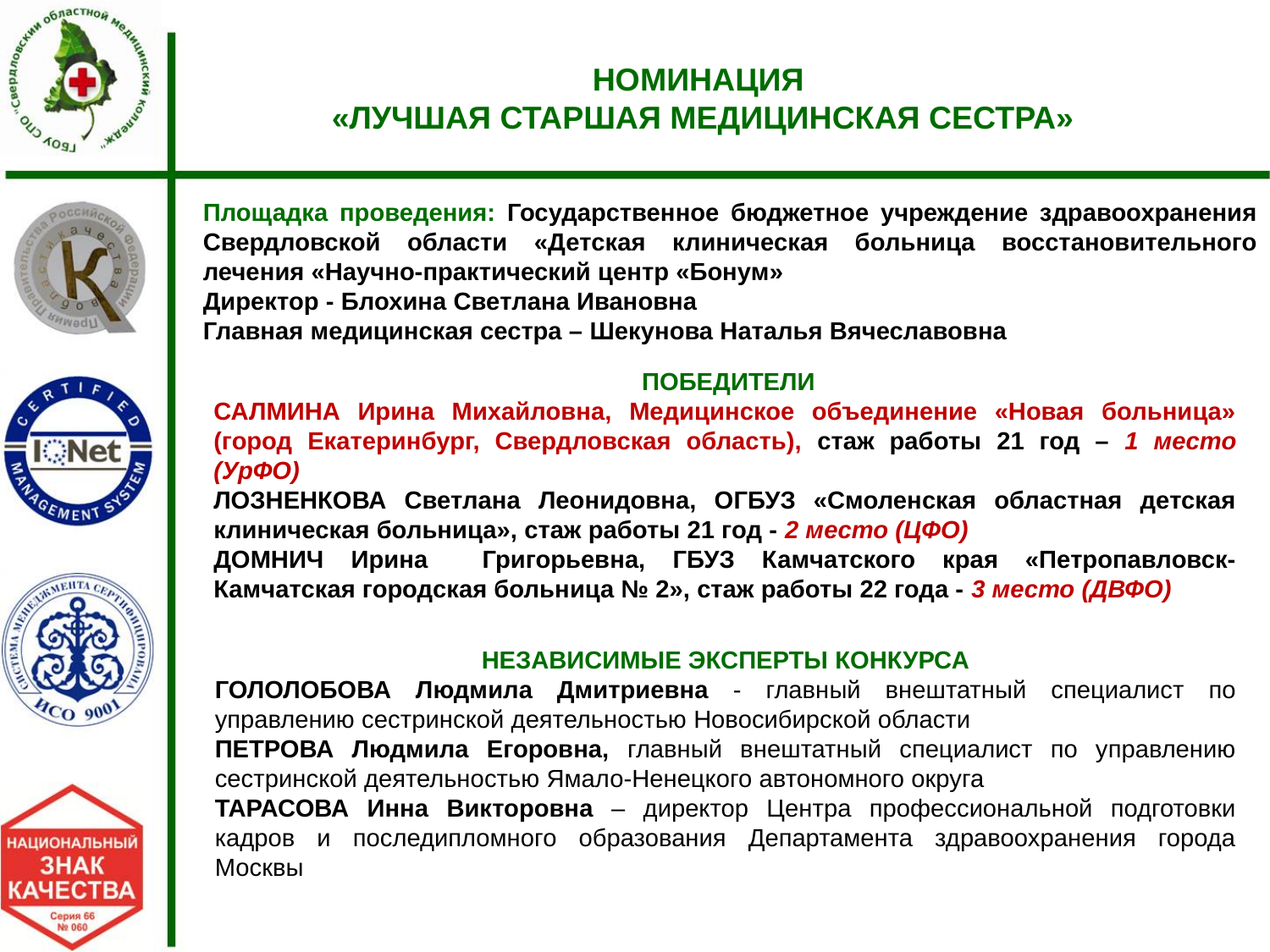

НОМИНАЦИЯ
«ЛУЧШАЯ СТАРШАЯ МЕДИЦИНСКАЯ СЕСТРА»

Площадка проведения: Государственное бюджетное учреждение здравоохранения Свердловской области «Детская клиническая больница восстановительного лечения «Научно-практический центр «Бонум»
Директор - Блохина Светлана Ивановна
Главная медицинская сестра – Шекунова Наталья Вячеславовна

 ПОБЕДИТЕЛИ
САЛМИНА Ирина Михайловна, Медицинское объединение «Новая больница» (город Екатеринбург, Свердловская область), стаж работы 21 год – 1 место (УрФО)
ЛОЗНЕНКОВА Светлана Леонидовна, ОГБУЗ «Смоленская областная детская клиническая больница», стаж работы 21 год - 2 место (ЦФО)
ДОМНИЧ Ирина  Григорьевна, ГБУЗ Камчатского края «Петропавловск-Камчатская городская больница № 2», стаж работы 22 года - 3 место (ДВФО)

НЕЗАВИСИМЫЕ ЭКСПЕРТЫ КОНКУРСА
ГОЛОЛОБОВА Людмила Дмитриевна - главный внештатный специалист по управлению сестринской деятельностью Новосибирской области
ПЕТРОВА Людмила Егоровна, главный внештатный специалист по управлению сестринской деятельностью Ямало-Ненецкого автономного округа
ТАРАСОВА Инна Викторовна – директор Центра профессиональной подготовки кадров и последипломного образования Департамента здравоохранения города Москвы